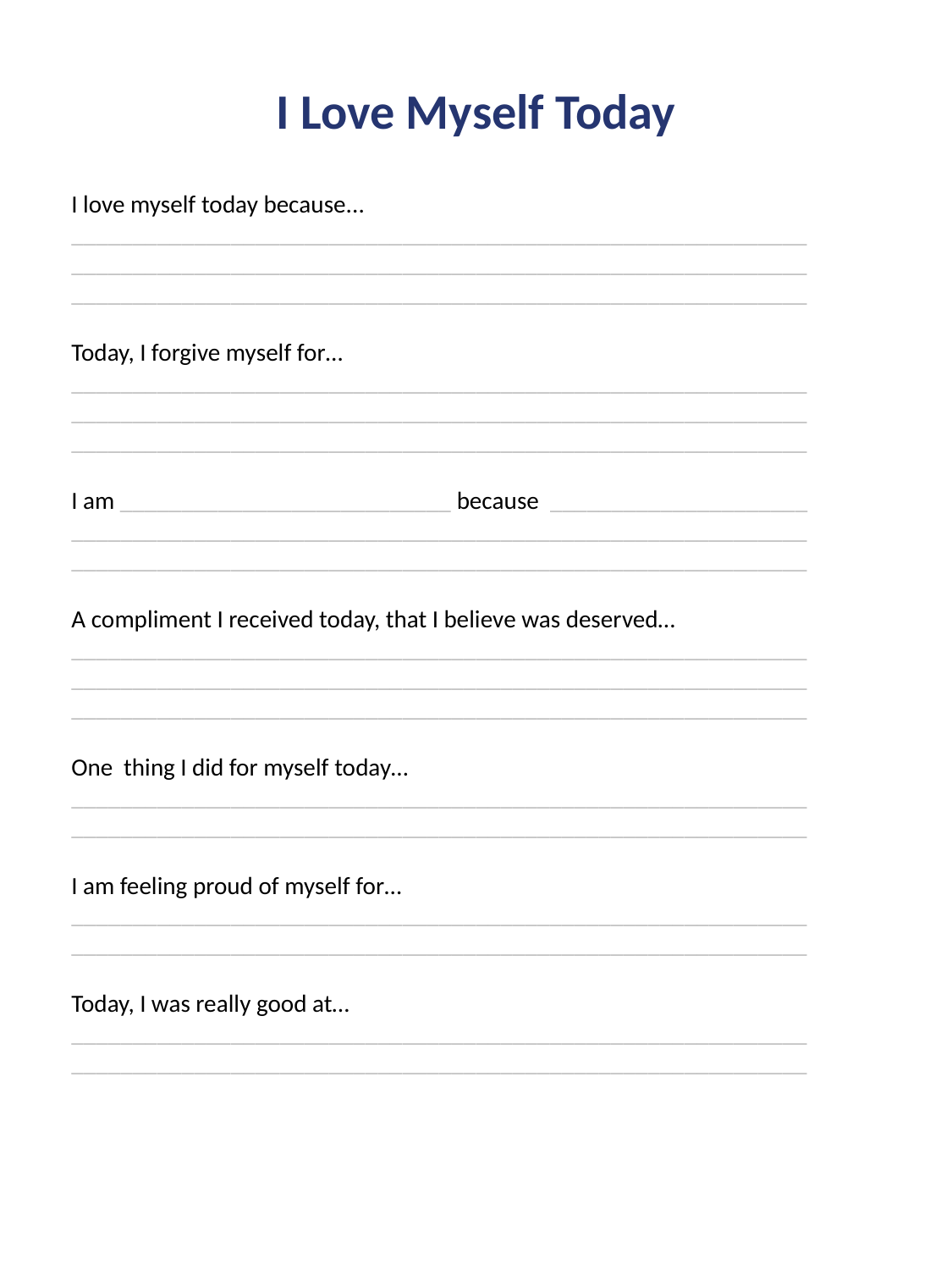

I Love Myself Today
I love myself today because...
____________________________________________________________
____________________________________________________________
____________________________________________________________

Today, I forgive myself for…
____________________________________________________________
____________________________________________________________
____________________________________________________________

I am ___________________________ because  _____________________
____________________________________________________________
____________________________________________________________

A compliment I received today, that I believe was deserved…
____________________________________________________________
____________________________________________________________
____________________________________________________________

One  thing I did for myself today…
____________________________________________________________
____________________________________________________________

I am feeling proud of myself for…
____________________________________________________________
____________________________________________________________

Today, I was really good at…
____________________________________________________________
____________________________________________________________